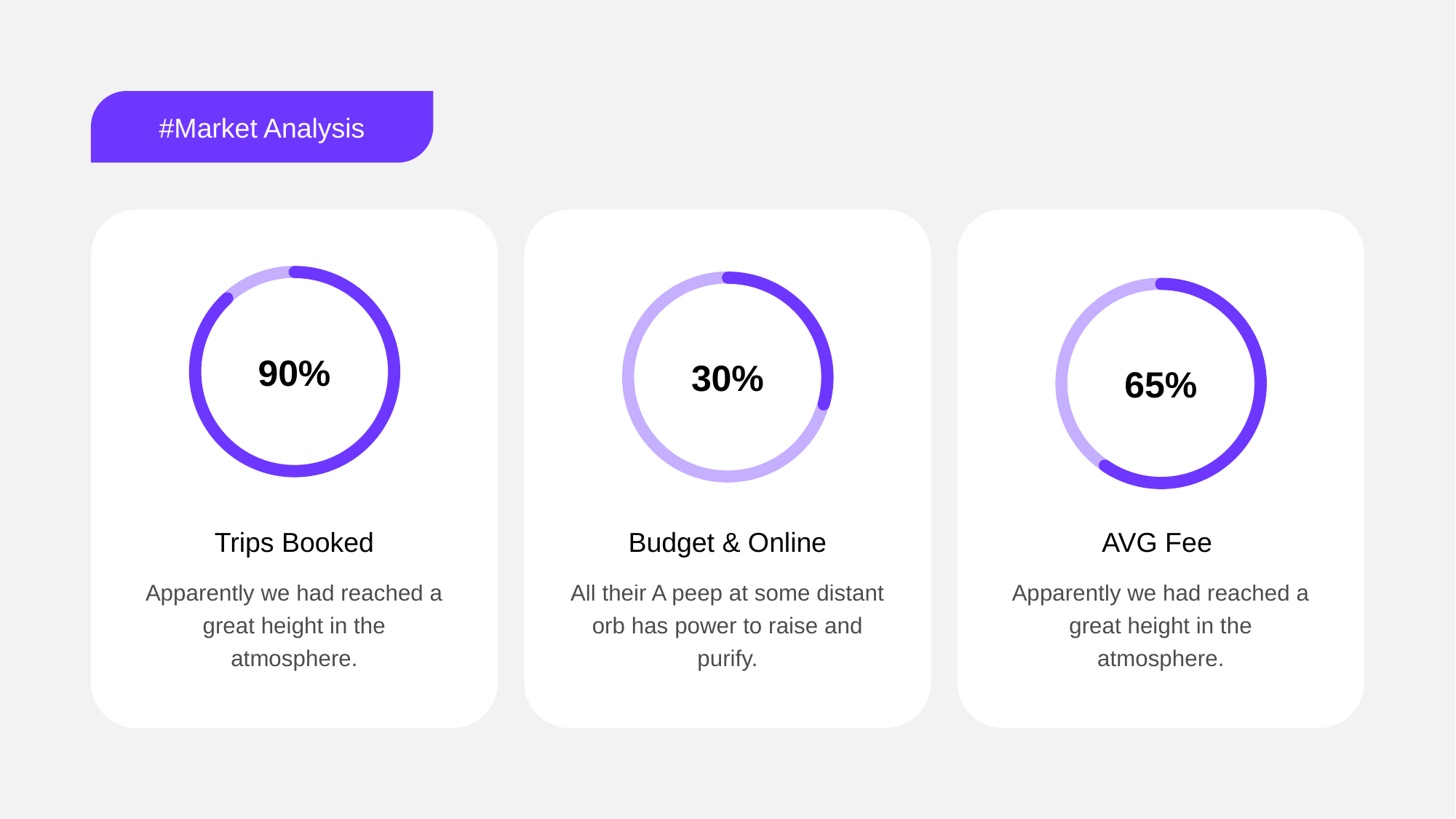

#Market Analysis
Trips Booked
Apparently we had reached a great height in the atmosphere.
Budget & Online
All their A peep at some distant orb has power to raise and purify.
AVG Fee
Apparently we had reached a great height in the atmosphere.
90%

30%

65%